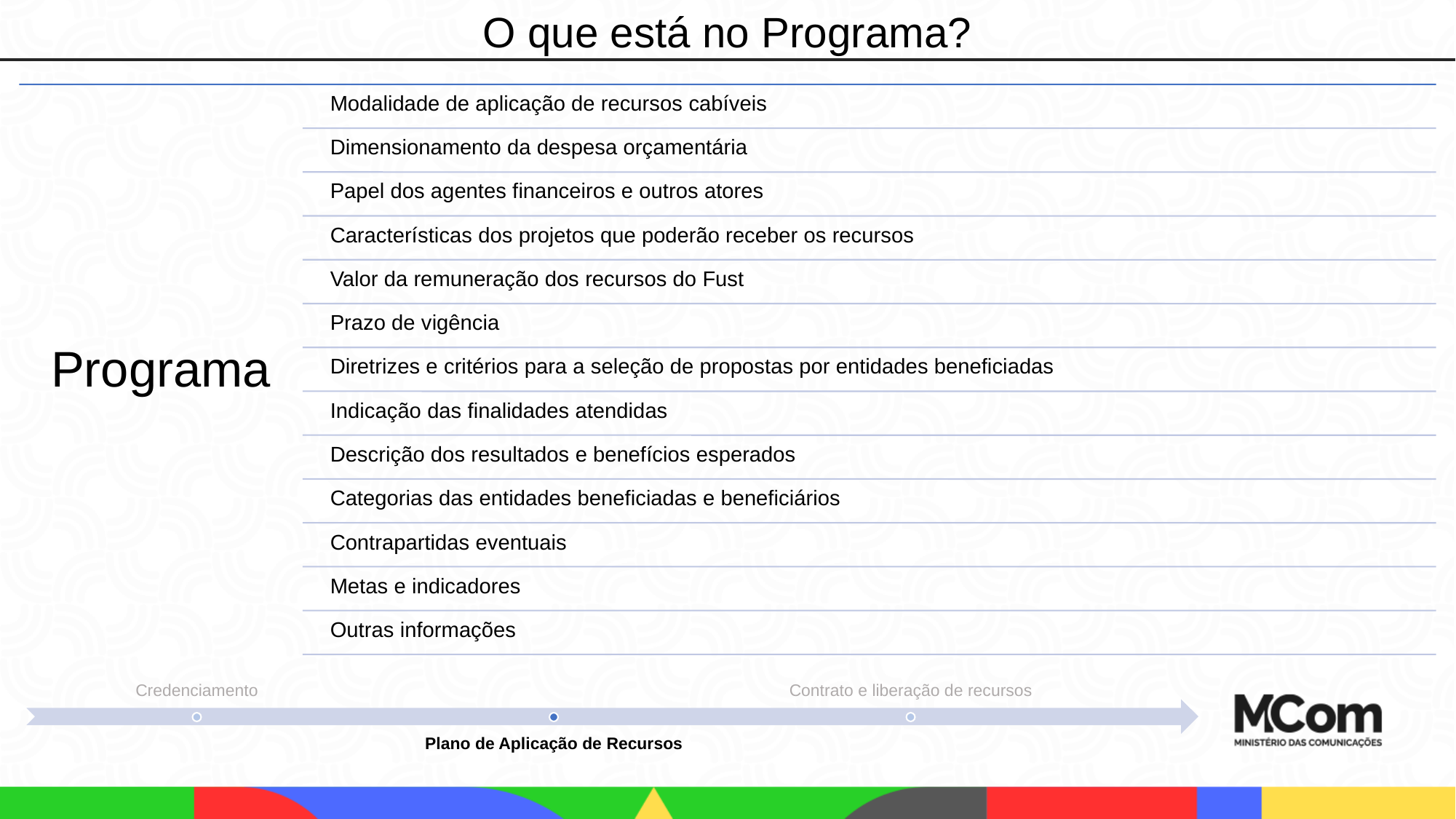

O que está no Programa?
Programa
Modalidade de aplicação de recursos cabíveis
Dimensionamento da despesa orçamentária
Papel dos agentes financeiros e outros atores
Características dos projetos que poderão receber os recursos
Valor da remuneração dos recursos do Fust
Prazo de vigência
Diretrizes e critérios para a seleção de propostas por entidades beneficiadas
Indicação das finalidades atendidas
Descrição dos resultados e benefícios esperados
Categorias das entidades beneficiadas e beneficiários
Contrapartidas eventuais
Metas e indicadores
Outras informações
Credenciamento
Plano de Aplicação de Recursos
Contrato e liberação de recursos